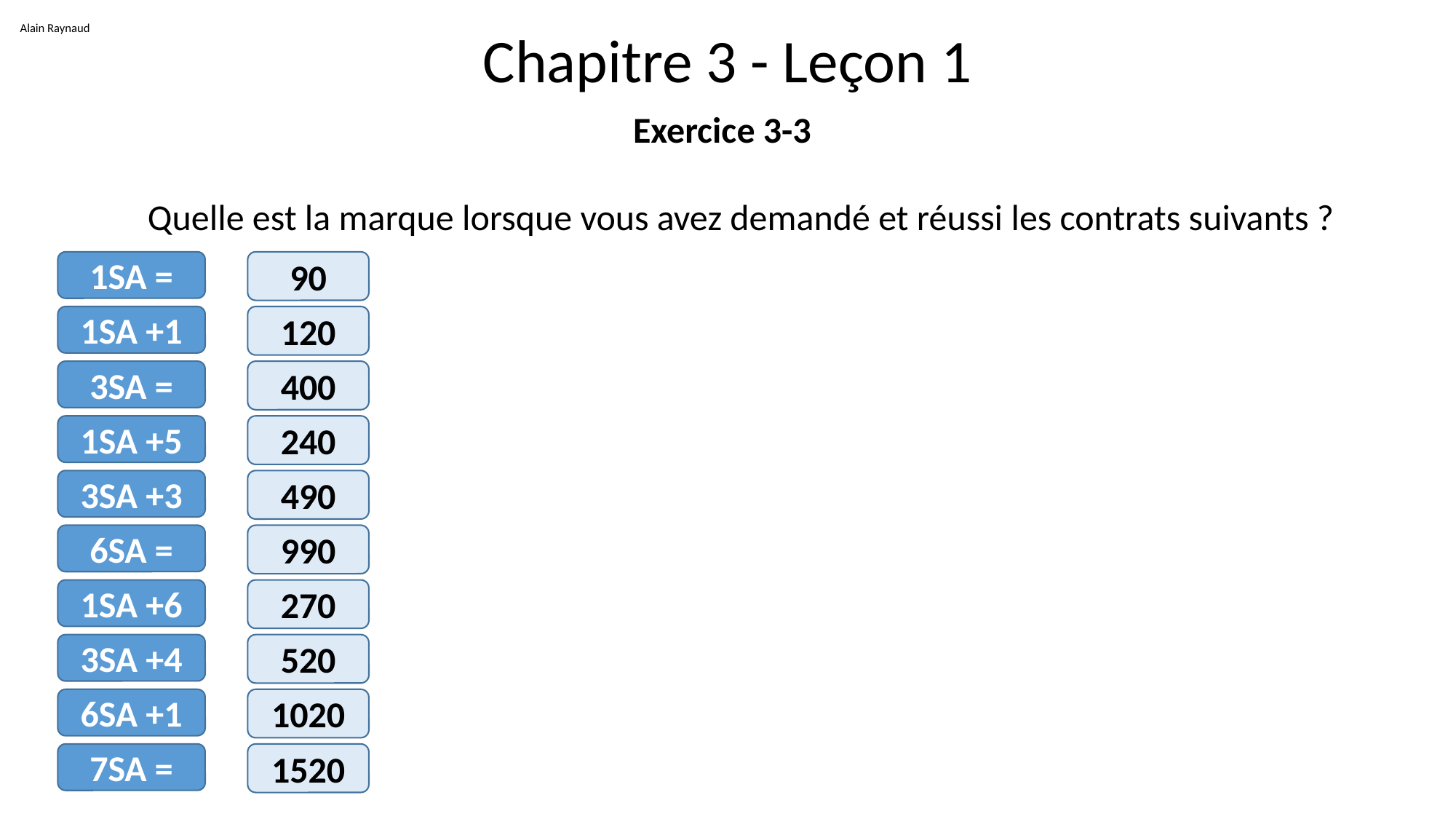

Alain Raynaud
# Chapitre 3 - Leçon 1
Exercice 3-3

	Quelle est la marque lorsque vous avez demandé et réussi les contrats suivants ?

1SA =
90
1SA +1
120
3SA =
400
1SA +5
240
3SA +3
490
6SA =
990
1SA +6
270
3SA +4
520
6SA +1
1020
7SA =
1520